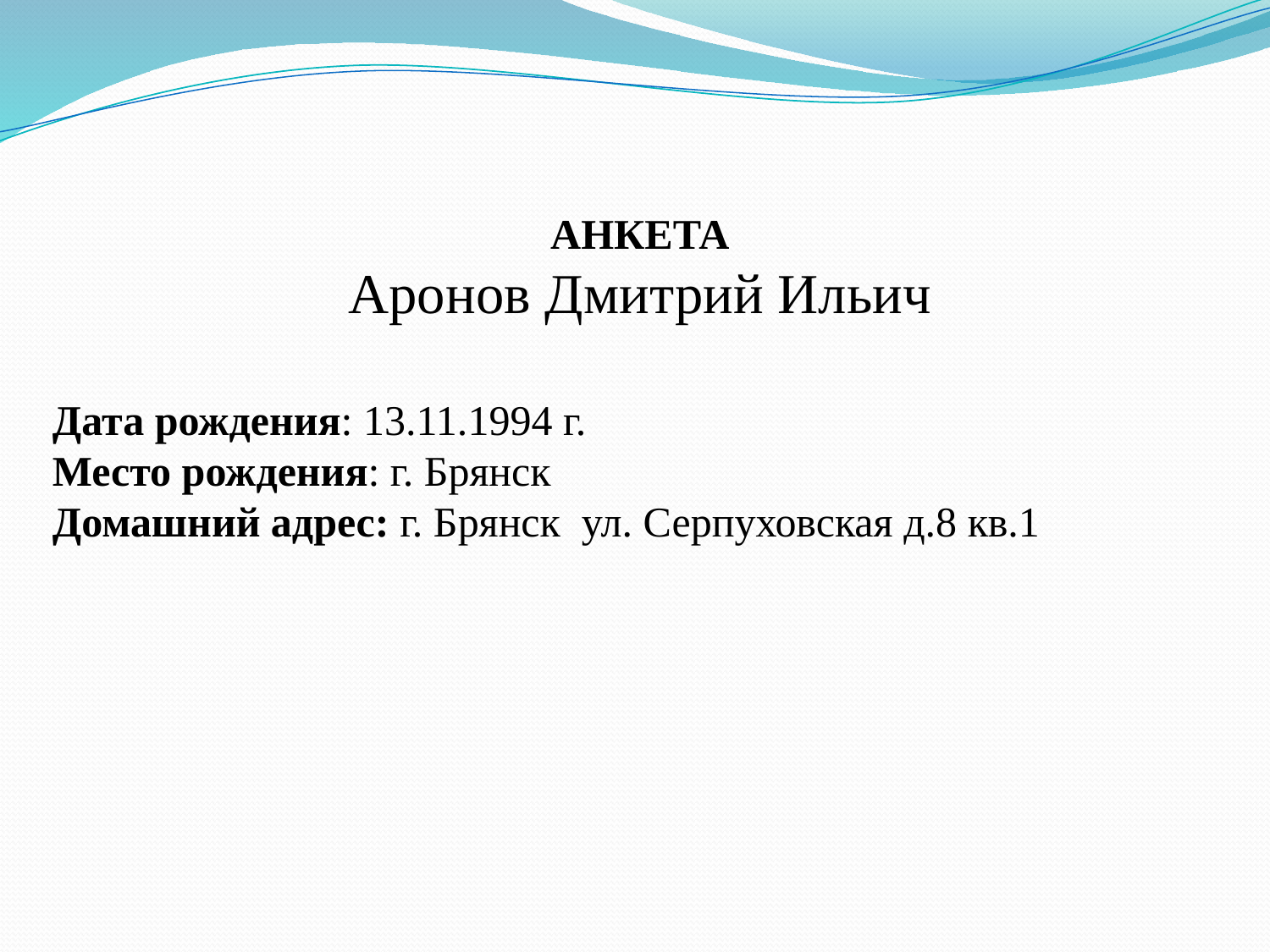

АНКЕТА
Аронов Дмитрий Ильич

Дата рождения: 13.11.1994 г.
Место рождения: г. Брянск
Домашний адрес: г. Брянск  ул. Серпуховская д.8 кв.1